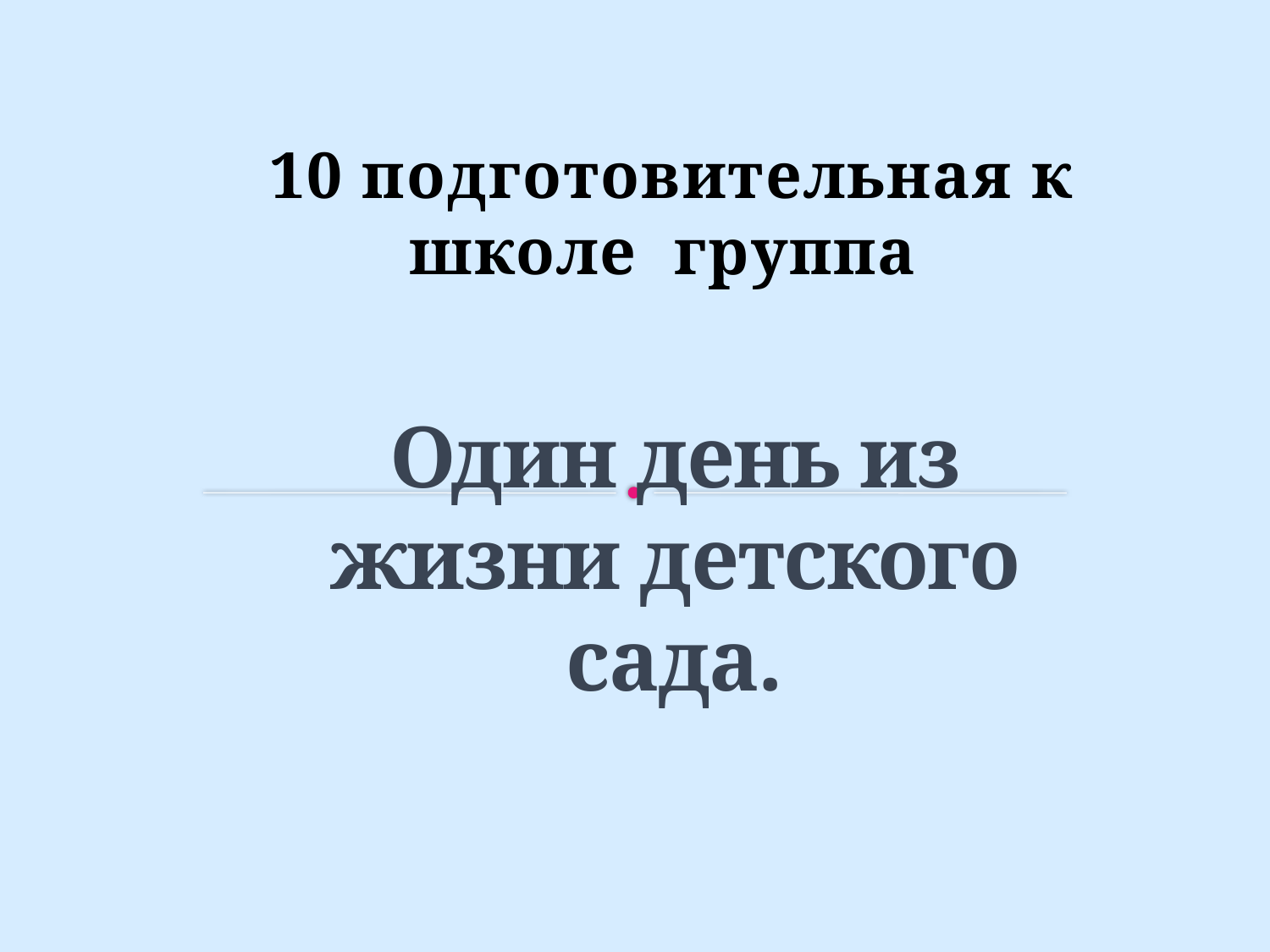

10 подготовительная к школе  группа
# Один день из жизни детского сада.